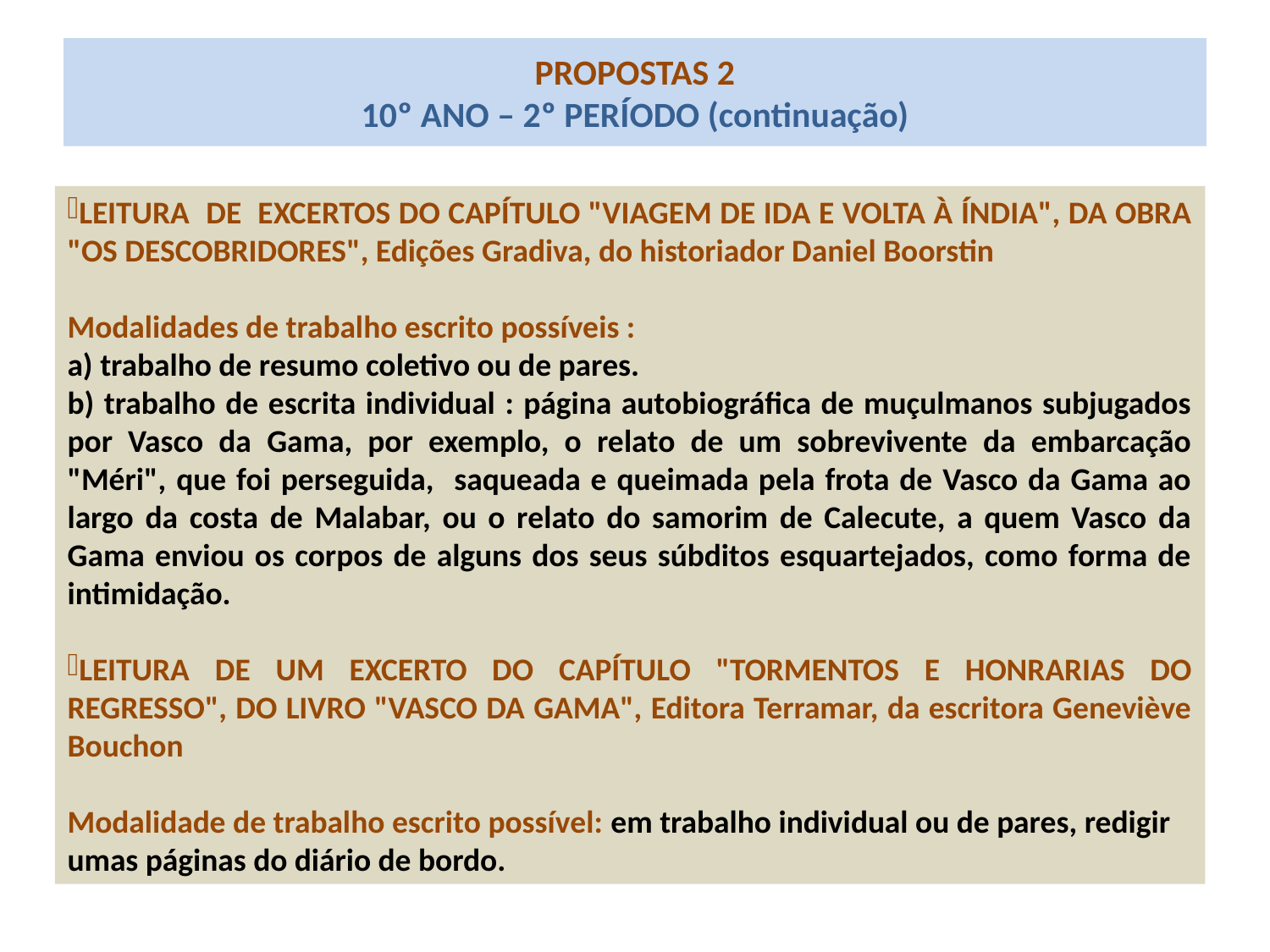

# PROPOSTAS 2 10º ANO – 2º PERÍODO (continuação)
LEITURA  DE  EXCERTOS DO CAPÍTULO "VIAGEM DE IDA E VOLTA À ÍNDIA", DA OBRA "OS DESCOBRIDORES", Edições Gradiva, do historiador Daniel Boorstin

Modalidades de trabalho escrito possíveis :
a) trabalho de resumo coletivo ou de pares.
b) trabalho de escrita individual : página autobiográfica de muçulmanos subjugados por Vasco da Gama, por exemplo, o relato de um sobrevivente da embarcação "Méri", que foi perseguida,  saqueada e queimada pela frota de Vasco da Gama ao largo da costa de Malabar, ou o relato do samorim de Calecute, a quem Vasco da Gama enviou os corpos de alguns dos seus súbditos esquartejados, como forma de intimidação.

LEITURA DE UM EXCERTO DO CAPÍTULO "TORMENTOS E HONRARIAS DO REGRESSO", DO LIVRO "VASCO DA GAMA", Editora Terramar, da escritora Geneviève Bouchon

Modalidade de trabalho escrito possível: em trabalho individual ou de pares, redigir umas páginas do diário de bordo.